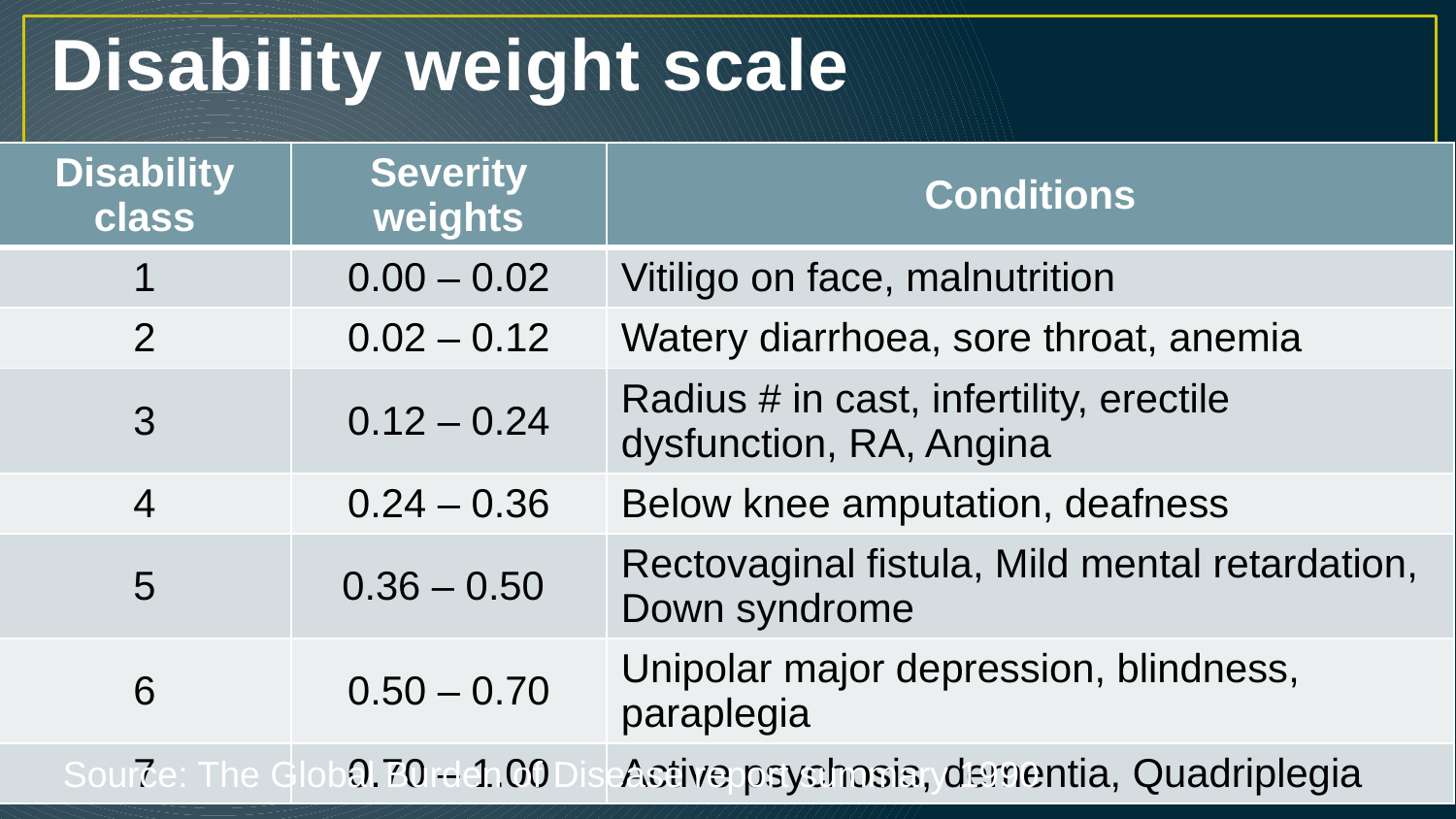

# Disability weight scale
| Disability class | Severity weights | Conditions |
| --- | --- | --- |
| 1 | 0.00 – 0.02 | Vitiligo on face, malnutrition |
| 2 | 0.02 – 0.12 | Watery diarrhoea, sore throat, anemia |
| 3 | 0.12 – 0.24 | Radius # in cast, infertility, erectile dysfunction, RA, Angina |
| 4 | 0.24 – 0.36 | Below knee amputation, deafness |
| 5 | 0.36 – 0.50 | Rectovaginal fistula, Mild mental retardation, Down syndrome |
| 6 | 0.50 – 0.70 | Unipolar major depression, blindness, paraplegia |
| 7 | 0.70 – 1.00 | Active psychosis, dementia, Quadriplegia |
Source: The Global Burden of Disease report summary 1990